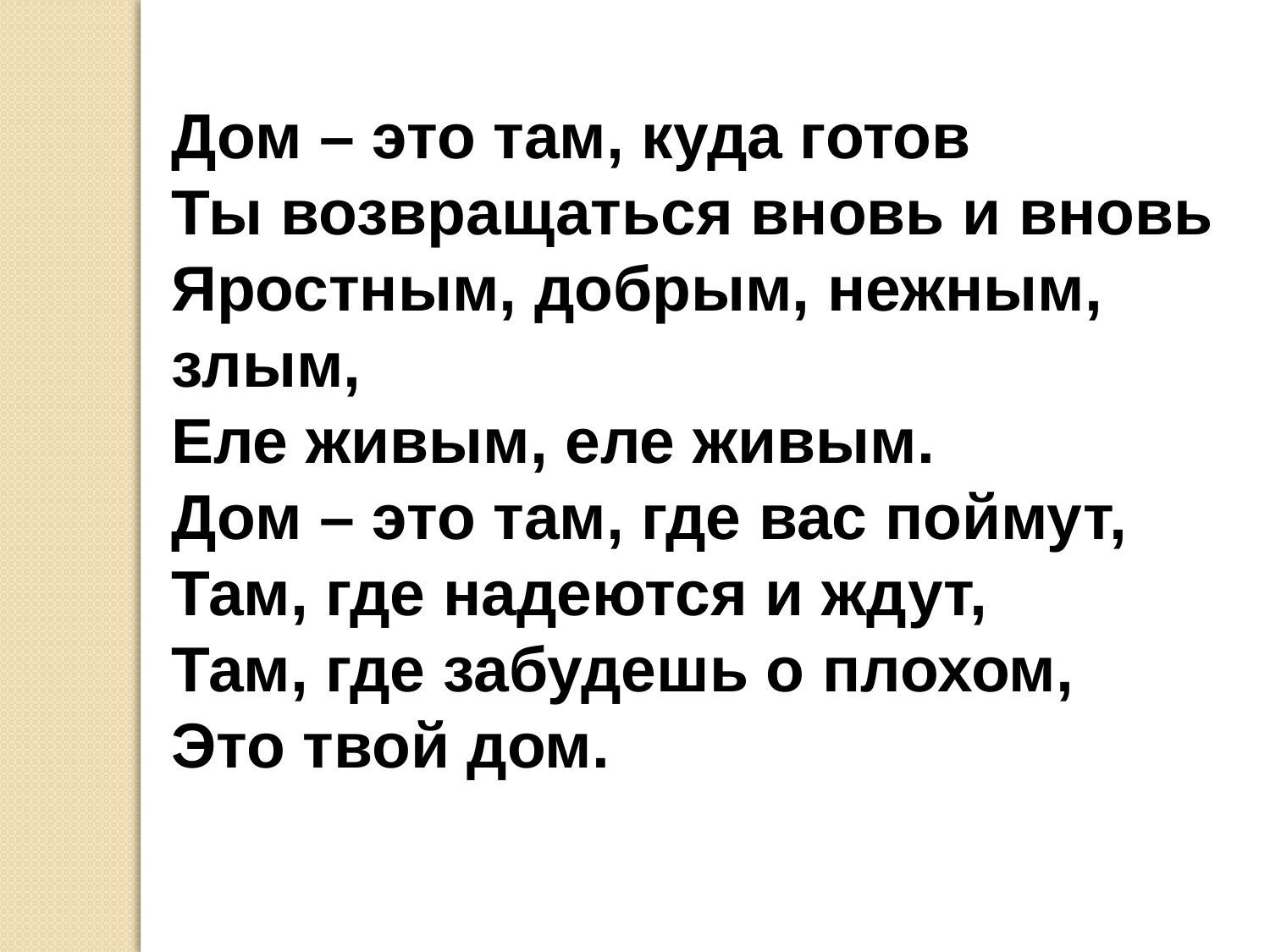

Дом – это там, куда готов
Ты возвращаться вновь и вновь
Яростным, добрым, нежным, злым,
Еле живым, еле живым.
Дом – это там, где вас поймут,
Там, где надеются и ждут,
Там, где забудешь о плохом,
Это твой дом.